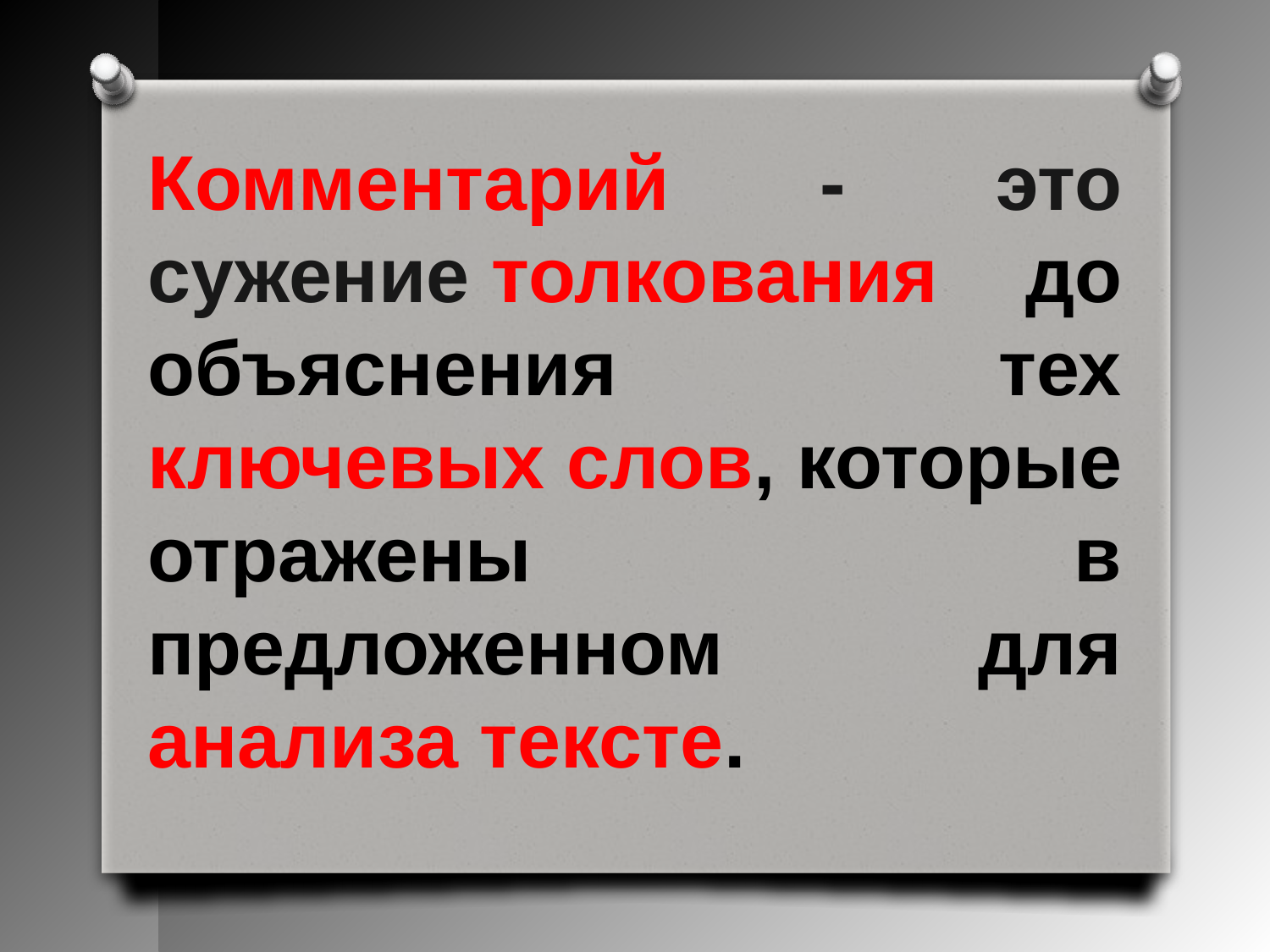

Комментарий - это сужение толкования до объяснения тех ключевых слов, которые отражены в предложенном для анализа тексте.